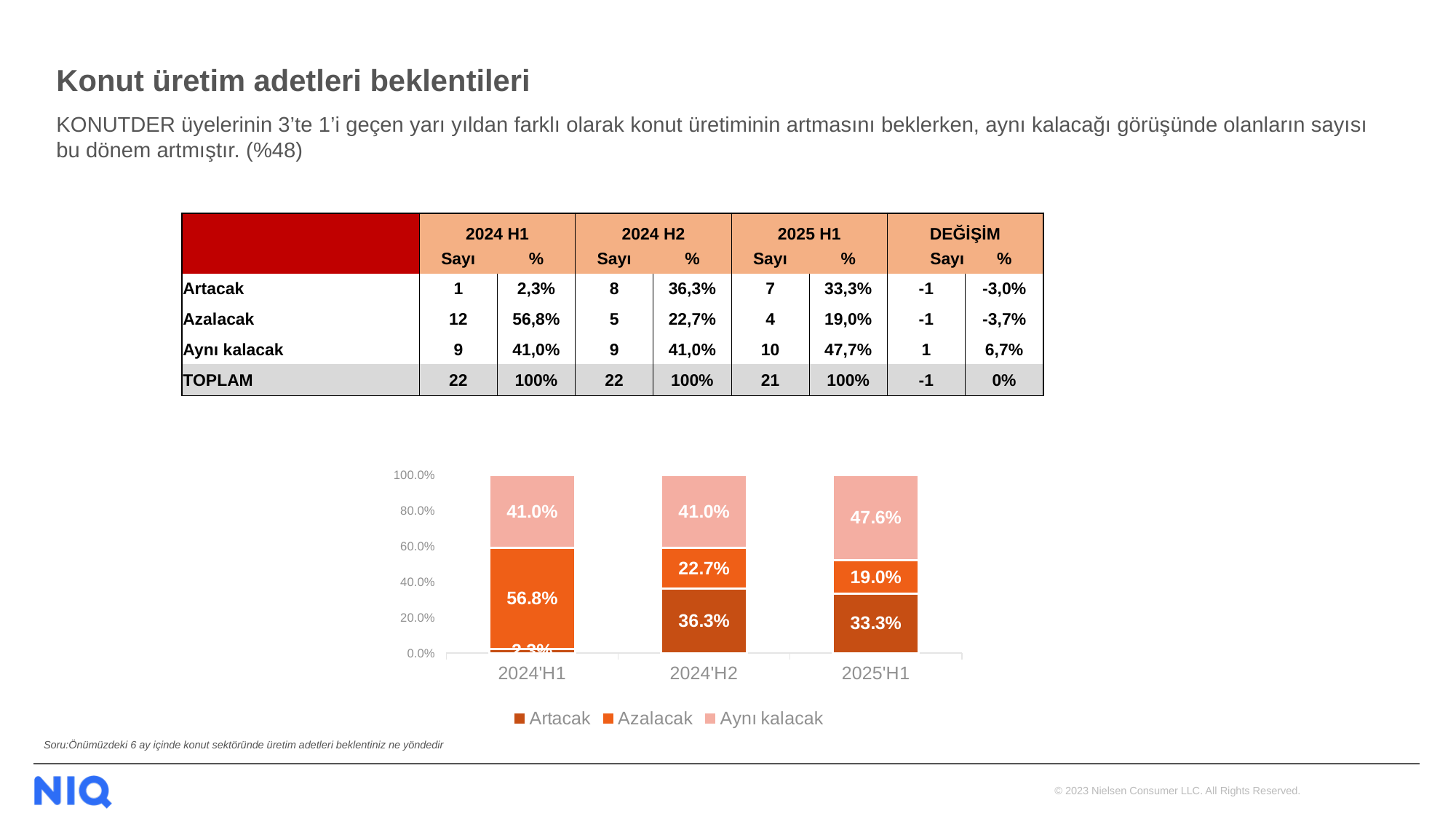

# Konut üretim adetleri beklentileri
KONUTDER üyelerinin 3’te 1’i geçen yarı yıldan farklı olarak konut üretiminin artmasını beklerken, aynı kalacağı görüşünde olanların sayısı bu dönem artmıştır. (%48)
|  | 2024 H1 |  | 2024 H2 |  | 2025 H1 |  | DEĞİŞİM |  |
| --- | --- | --- | --- | --- | --- | --- | --- | --- |
|  | Sayı | % | Sayı | % | Sayı | % | Sayı | % |
| Artacak | 1 | 2,3% | 8 | 36,3% | 7 | 33,3% | -1 | -3,0% |
| Azalacak | 12 | 56,8% | 5 | 22,7% | 4 | 19,0% | -1 | -3,7% |
| Aynı kalacak | 9 | 41,0% | 9 | 41,0% | 10 | 47,7% | 1 | 6,7% |
| TOPLAM | 22 | 100% | 22 | 100% | 21 | 100% | -1 | 0% |

### Chart

| Category | Artacak | Azalacak | Aynı kalacak |
|---|---|---|---|
| 2024'H1 | 0.023 | 0.568 | 0.41 |
| 2024'H2 | 0.363 | 0.227 | 0.41 |
| 2025'H1 | 0.333 | 0.19 | 0.476 |
Soru:Önümüzdeki 6 ay içinde konut sektöründe üretim adetleri beklentiniz ne yöndedir